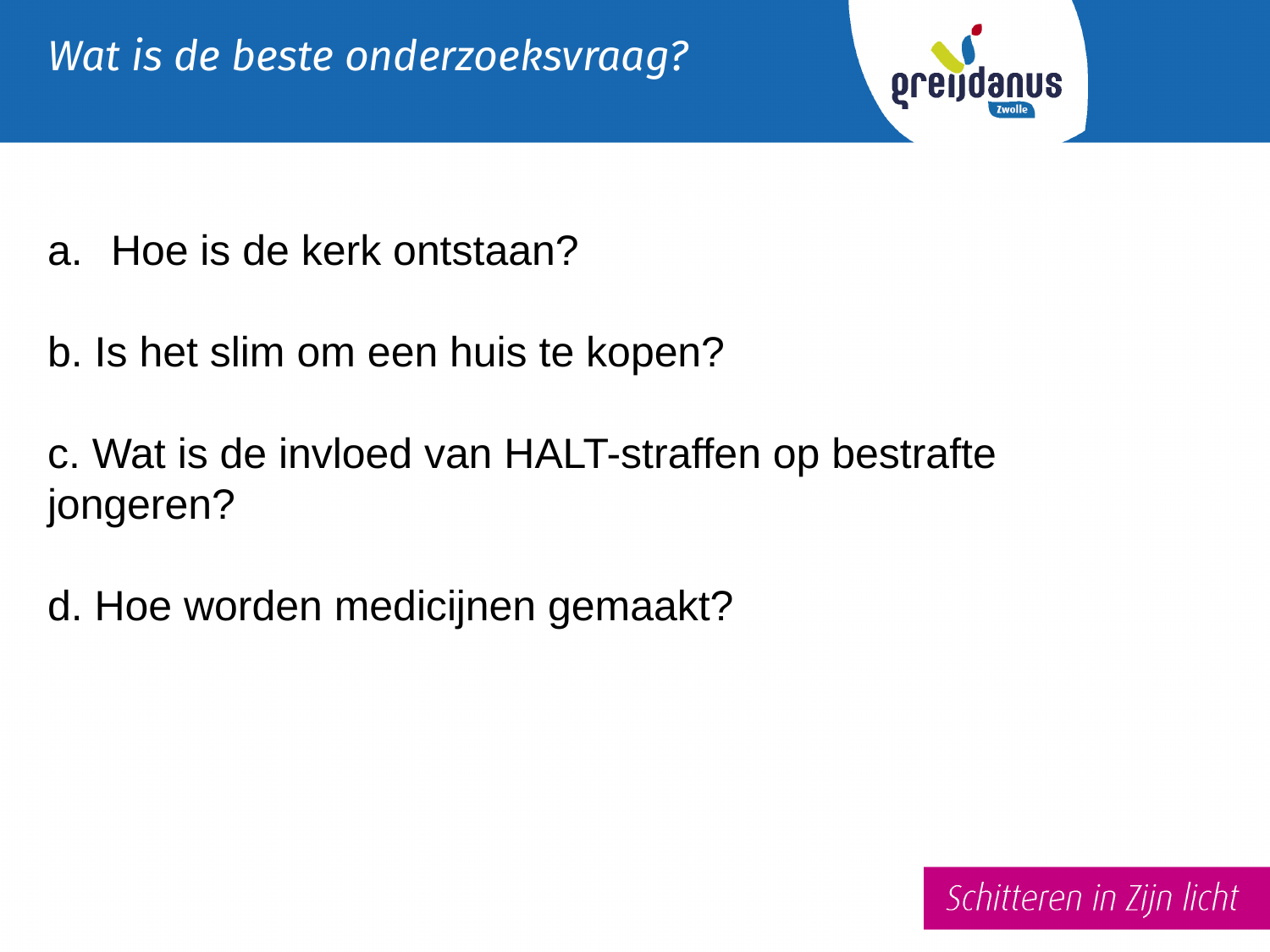

# Wat is de beste onderzoeksvraag?

Hoe is de kerk ontstaan?

b. Is het slim om een huis te kopen?

c. Wat is de invloed van HALT-straffen op bestrafte jongeren?

d. Hoe worden medicijnen gemaakt?